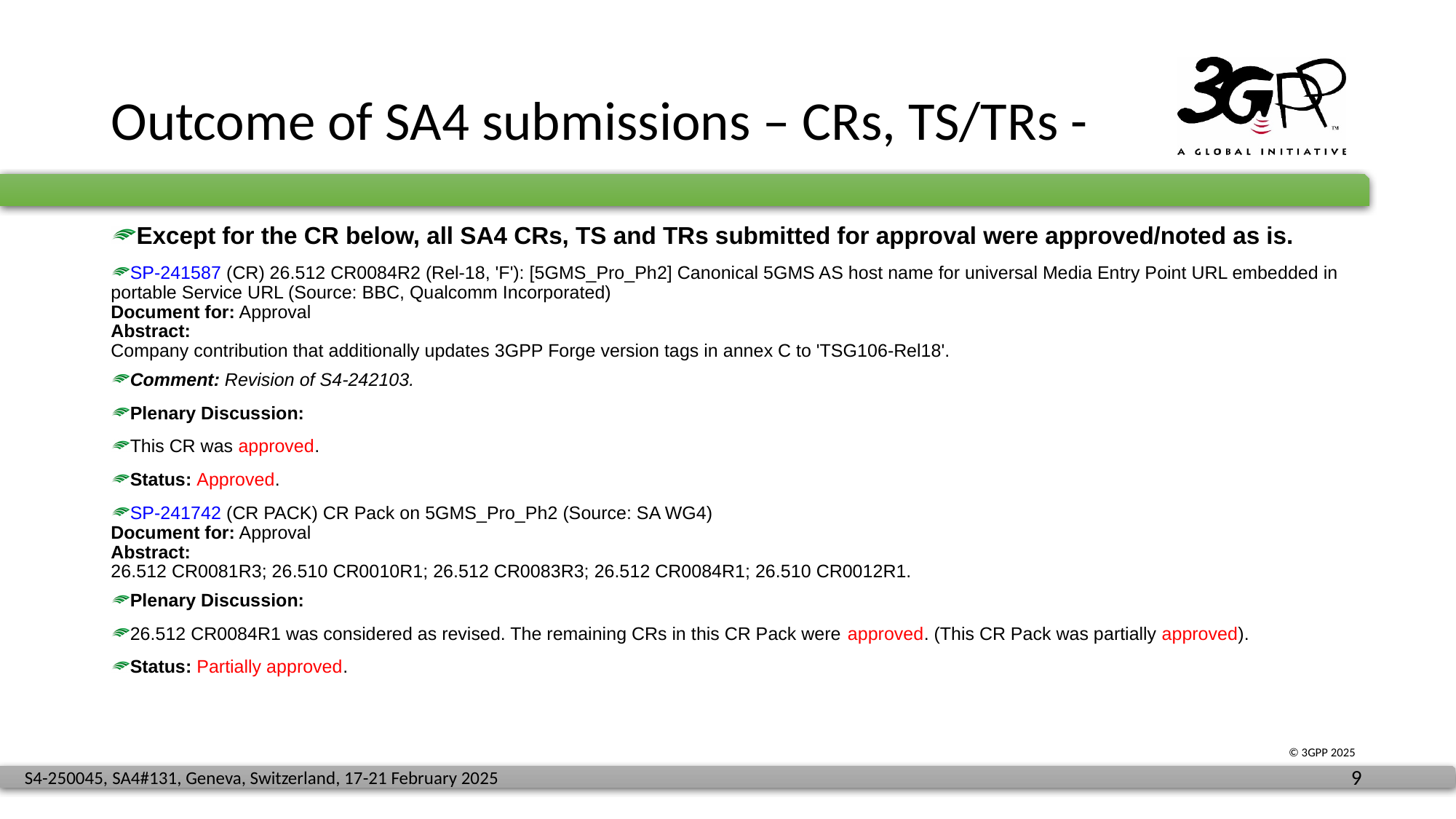

# Outcome of SA4 submissions – CRs, TS/TRs -
Except for the CR below, all SA4 CRs, TS and TRs submitted for approval were approved/noted as is.
SP-241587 (CR) 26.512 CR0084R2 (Rel-18, 'F'): [5GMS_Pro_Ph2] Canonical 5GMS AS host name for universal Media Entry Point URL embedded in portable Service URL (Source: BBC, Qualcomm Incorporated)
Document for: Approval
Abstract:
Company contribution that additionally updates 3GPP Forge version tags in annex C to 'TSG106-Rel18'.
Comment: Revision of S4-242103.
Plenary Discussion:
This CR was approved.
Status: Approved.
SP-241742 (CR PACK) CR Pack on 5GMS_Pro_Ph2 (Source: SA WG4)
Document for: Approval
Abstract:
26.512 CR0081R3; 26.510 CR0010R1; 26.512 CR0083R3; 26.512 CR0084R1; 26.510 CR0012R1.
Plenary Discussion:
26.512 CR0084R1 was considered as revised. The remaining CRs in this CR Pack were approved. (This CR Pack was partially approved).
Status: Partially approved.